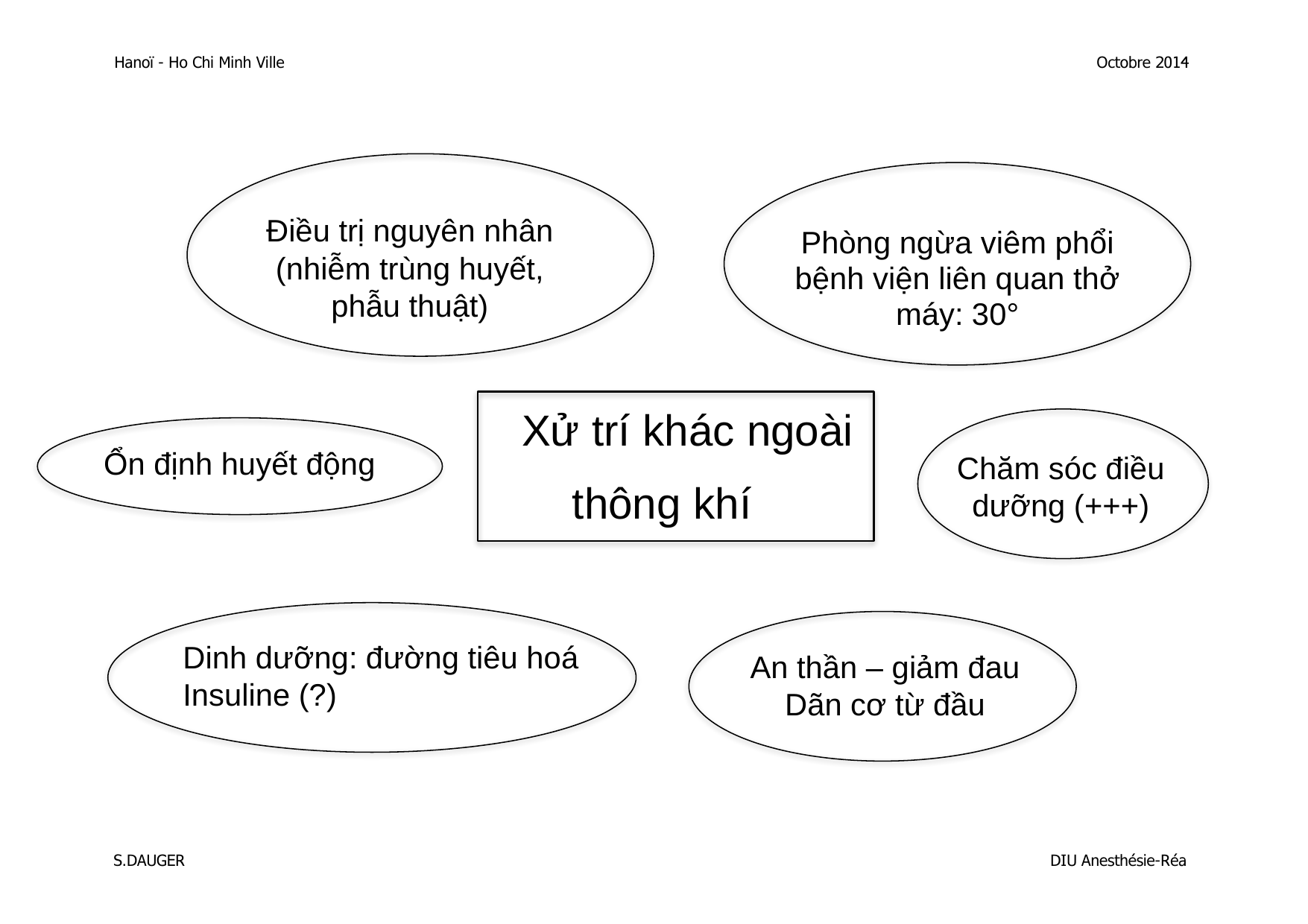

Hanoï - Ho Chi Minh Ville

Octobre 2014

Điều trị nguyên nhân
(nhiễm trùng huyết, phẫu thuật)
Phòng ngừa viêm phổi bệnh viện liên quan thở máy: 30°
Xử trí khác ngoài thông khí

Ổn định huyết động
Chăm sóc điều dưỡng (+++)

Dinh dưỡng: đường tiêu hoá
Insuline (?)
An thần – giảm đau
Dãn cơ từ đầu
S.DAUGER

DIU Anesthésie-Réa